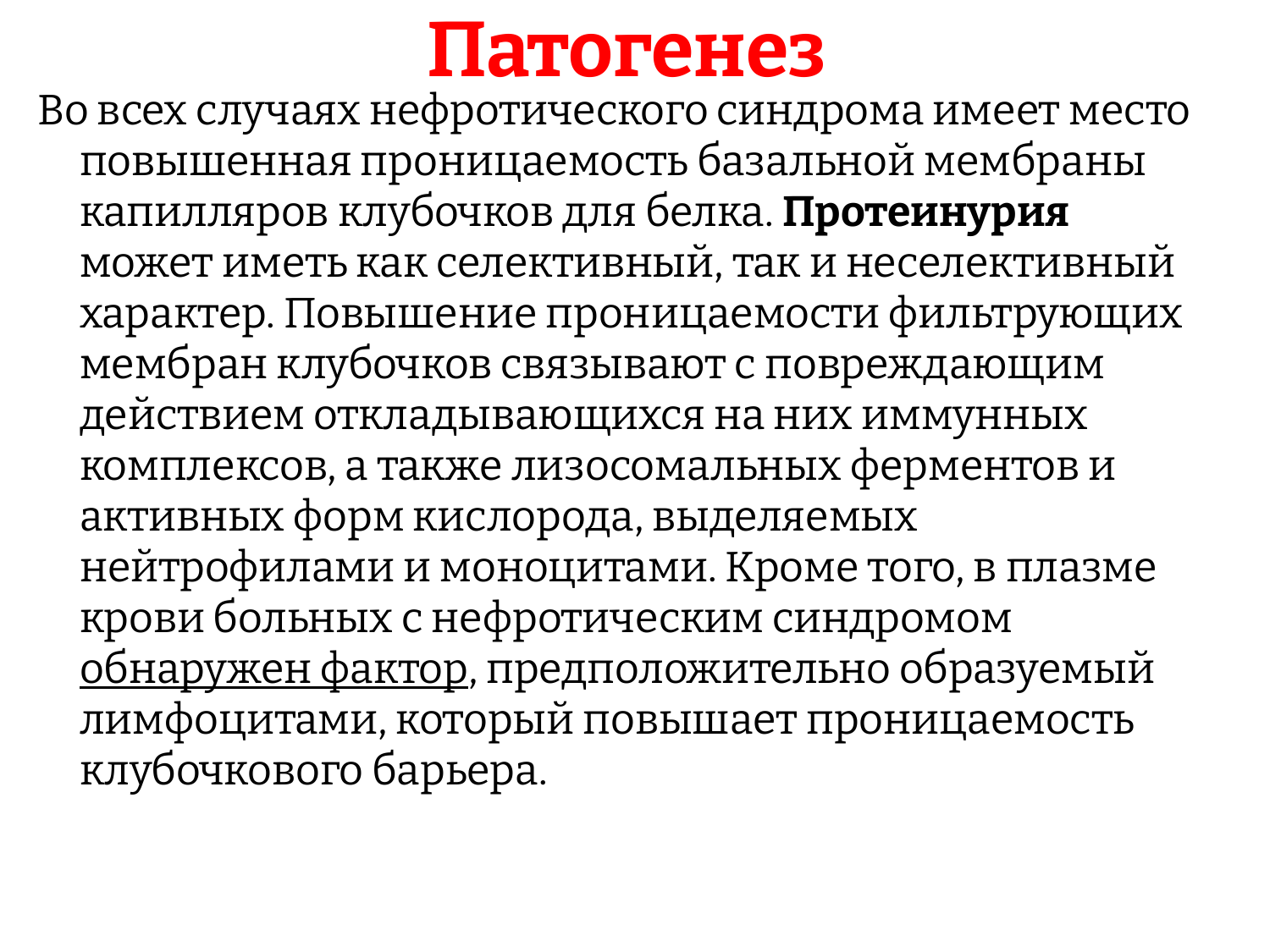

# Патогенез
Во всех случаях нефротического синдрома имеет место повышенная проницаемость базальной мембраны капилляров клубочков для белка. Протеинурия может иметь как селективный, так и неселективный характер. Повышение проницаемости фильтрующих мембран клубочков связывают с повреждающим действием откладывающихся на них иммунных комплексов, а также лизосомальных ферментов и активных форм кислорода, выделяемых нейтрофилами и моноцитами. Кроме того, в плазме крови больных с нефротическим синдромом обнаружен фактор, предположительно образуемый лимфоцитами, который повышает проницаемость клубочкового барьера.